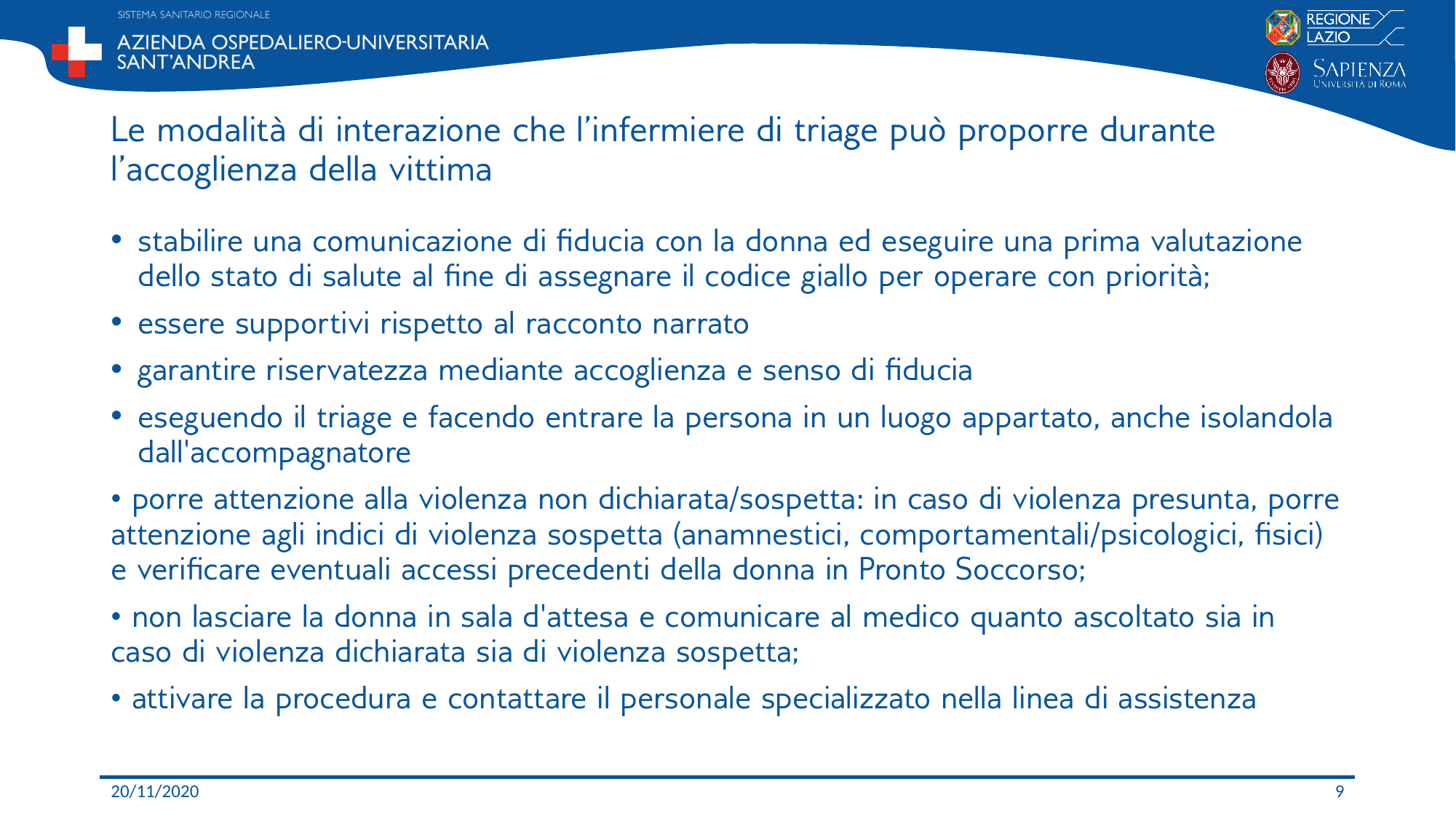

# Le modalità di interazione che l’infermiere di triage può proporre durante l’accoglienza della vittima
stabilire una comunicazione di fiducia con la donna ed eseguire una prima valutazione dello stato di salute al fine di assegnare il codice giallo per operare con priorità;
essere supportivi rispetto al racconto narrato
garantire riservatezza mediante accoglienza e senso di fiducia
eseguendo il triage e facendo entrare la persona in un luogo appartato, anche isolandola dall'accompagnatore
• porre attenzione alla violenza non dichiarata/sospetta: in caso di violenza presunta, porre attenzione agli indici di violenza sospetta (anamnestici, comportamentali/psicologici, fisici) e verificare eventuali accessi precedenti della donna in Pronto Soccorso;
• non lasciare la donna in sala d'attesa e comunicare al medico quanto ascoltato sia in caso di violenza dichiarata sia di violenza sospetta;
• attivare la procedura e contattare il personale specializzato nella linea di assistenza
20/11/2020

9